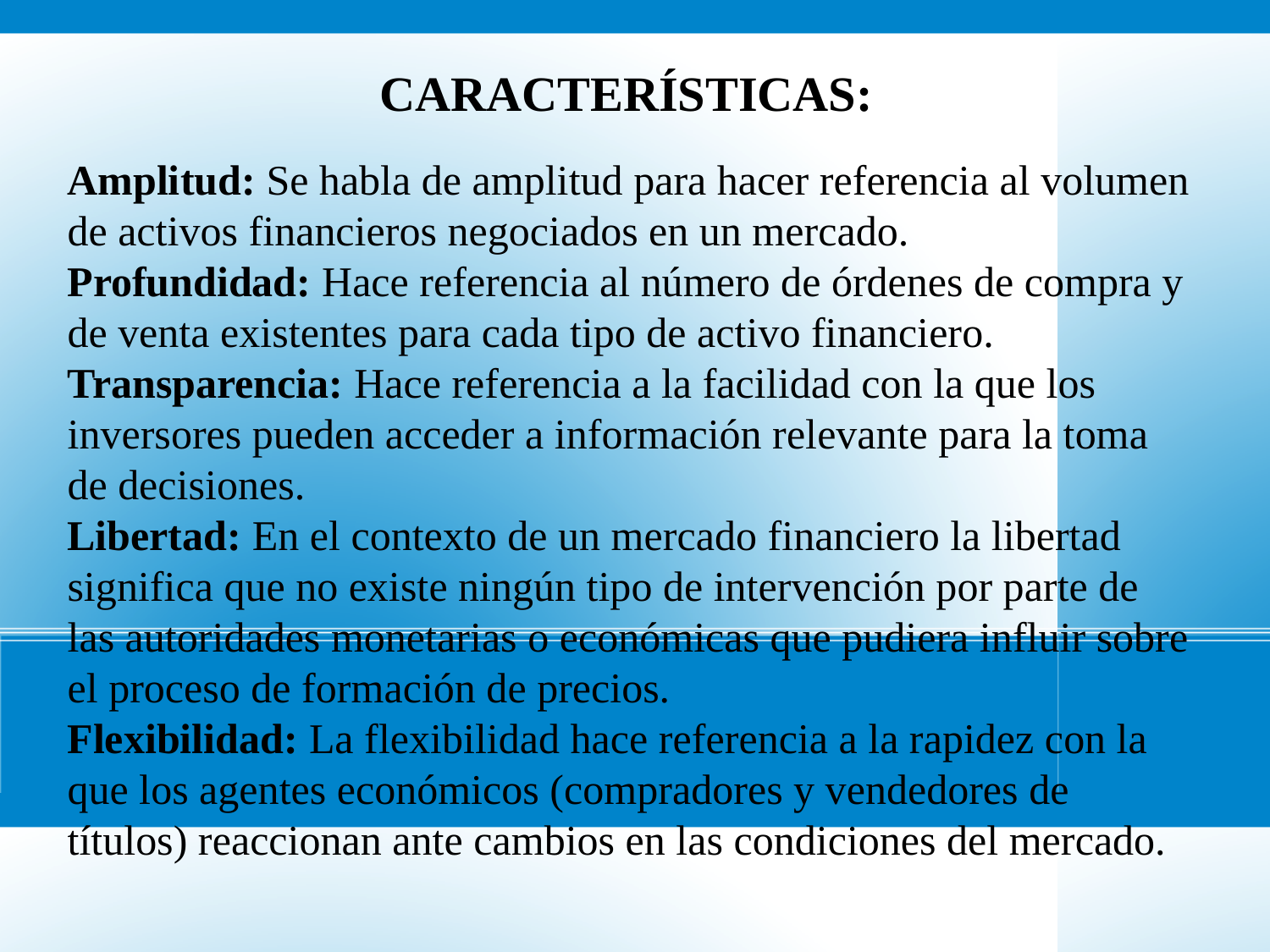

CARACTERÍSTICAS:
Amplitud: Se habla de amplitud para hacer referencia al volumen de activos financieros negociados en un mercado.
Profundidad: Hace referencia al número de órdenes de compra y de venta existentes para cada tipo de activo financiero.
Transparencia: Hace referencia a la facilidad con la que los inversores pueden acceder a información relevante para la toma de decisiones.
Libertad: En el contexto de un mercado financiero la libertad significa que no existe ningún tipo de intervención por parte de las autoridades monetarias o económicas que pudiera influir sobre el proceso de formación de precios.
Flexibilidad: La flexibilidad hace referencia a la rapidez con la que los agentes económicos (compradores y vendedores de títulos) reaccionan ante cambios en las condiciones del mercado.